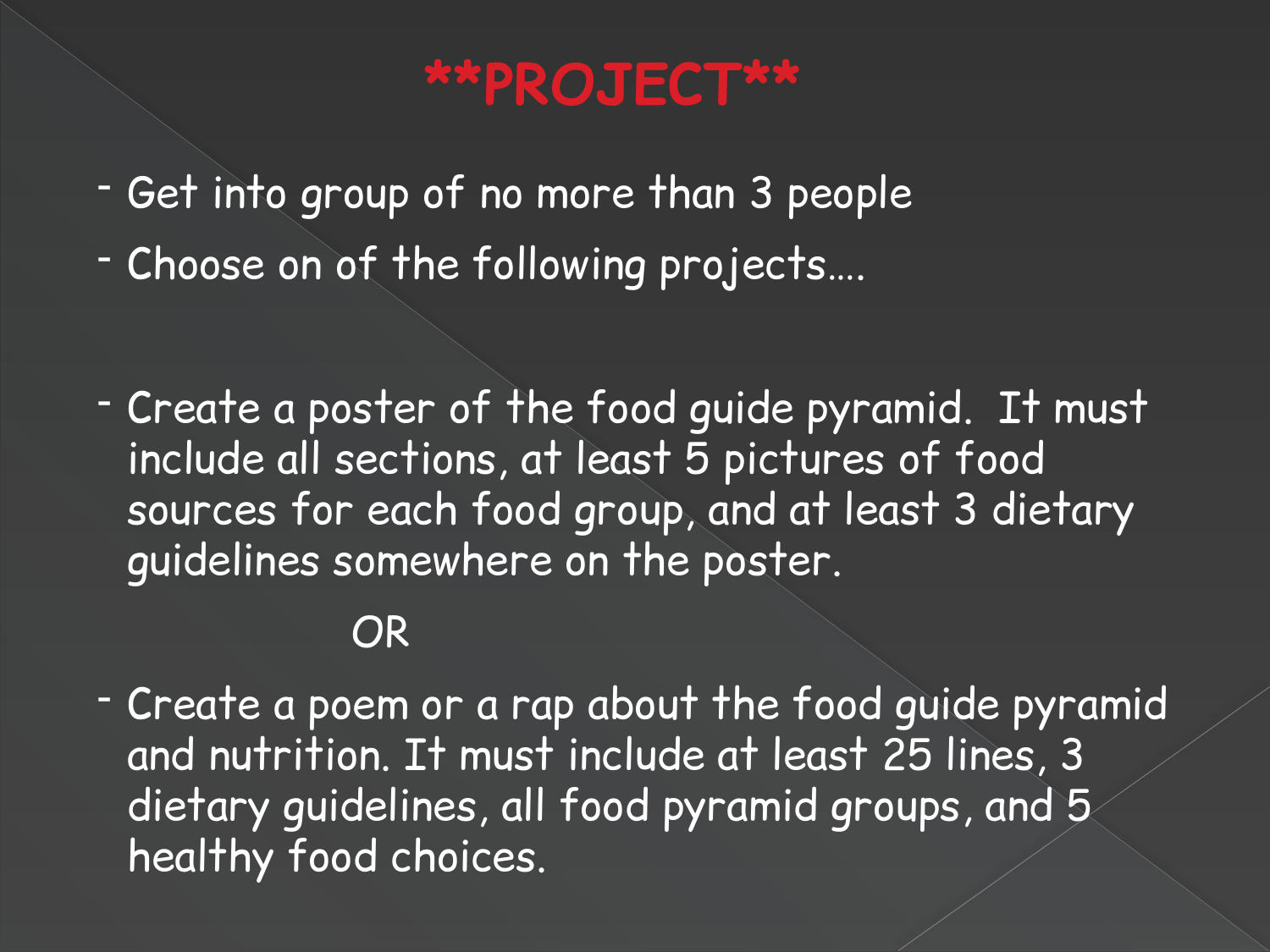

**PROJECT**
Get into group of no more than 3 people
Choose on of the following projects….

Create a poster of the food guide pyramid.  It must include all sections, at least 5 pictures of food sources for each food group, and at least 3 dietary guidelines somewhere on the poster.
		OR
Create a poem or a rap about the food guide pyramid and nutrition. It must include at least 25 lines, 3 dietary guidelines, all food pyramid groups, and 5 healthy food choices.